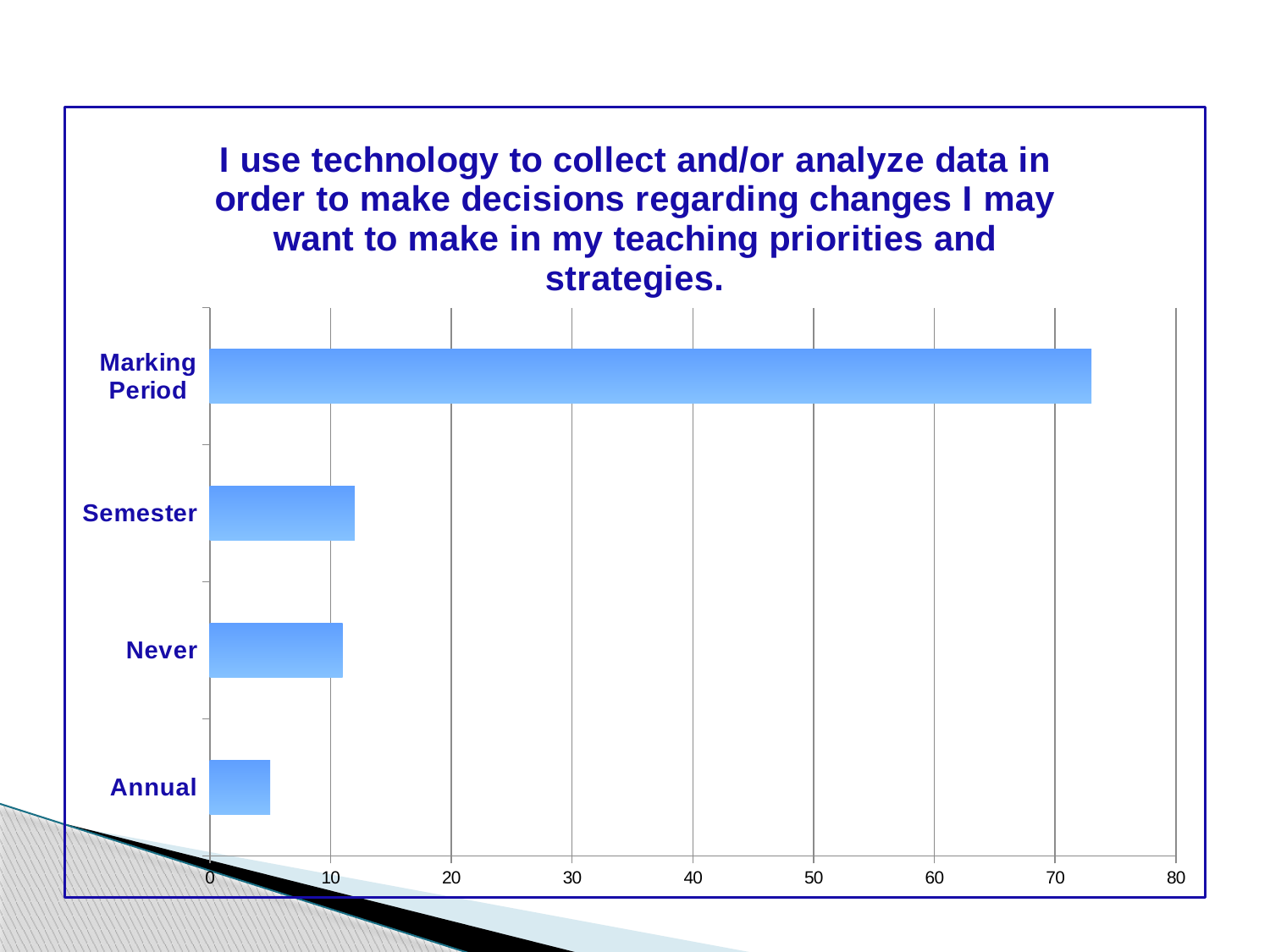

### Chart: I use technology to collect and/or analyze data in order to make decisions regarding changes I may want to make in my teaching priorities and strategies.

| Category | Total |
|---|---|
| Annual | 5.0 |
| Never | 11.0 |
| Semester | 12.0 |
| Marking Period | 73.0 |